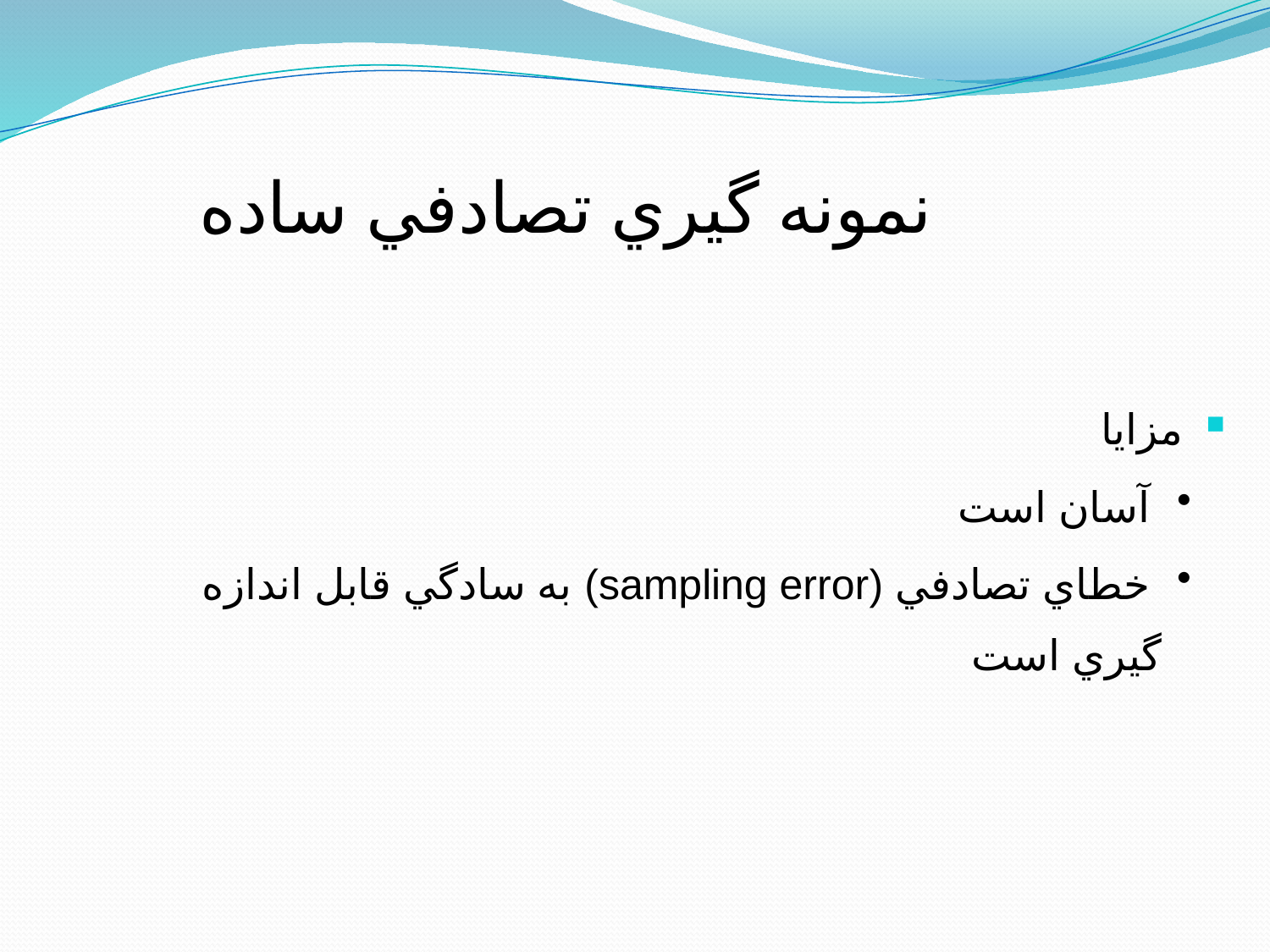

نمونه گيري تصادفي ساده
 مزايا
 آسان است
 خطاي تصادفي (sampling error) به سادگي قابل اندازه گيري است